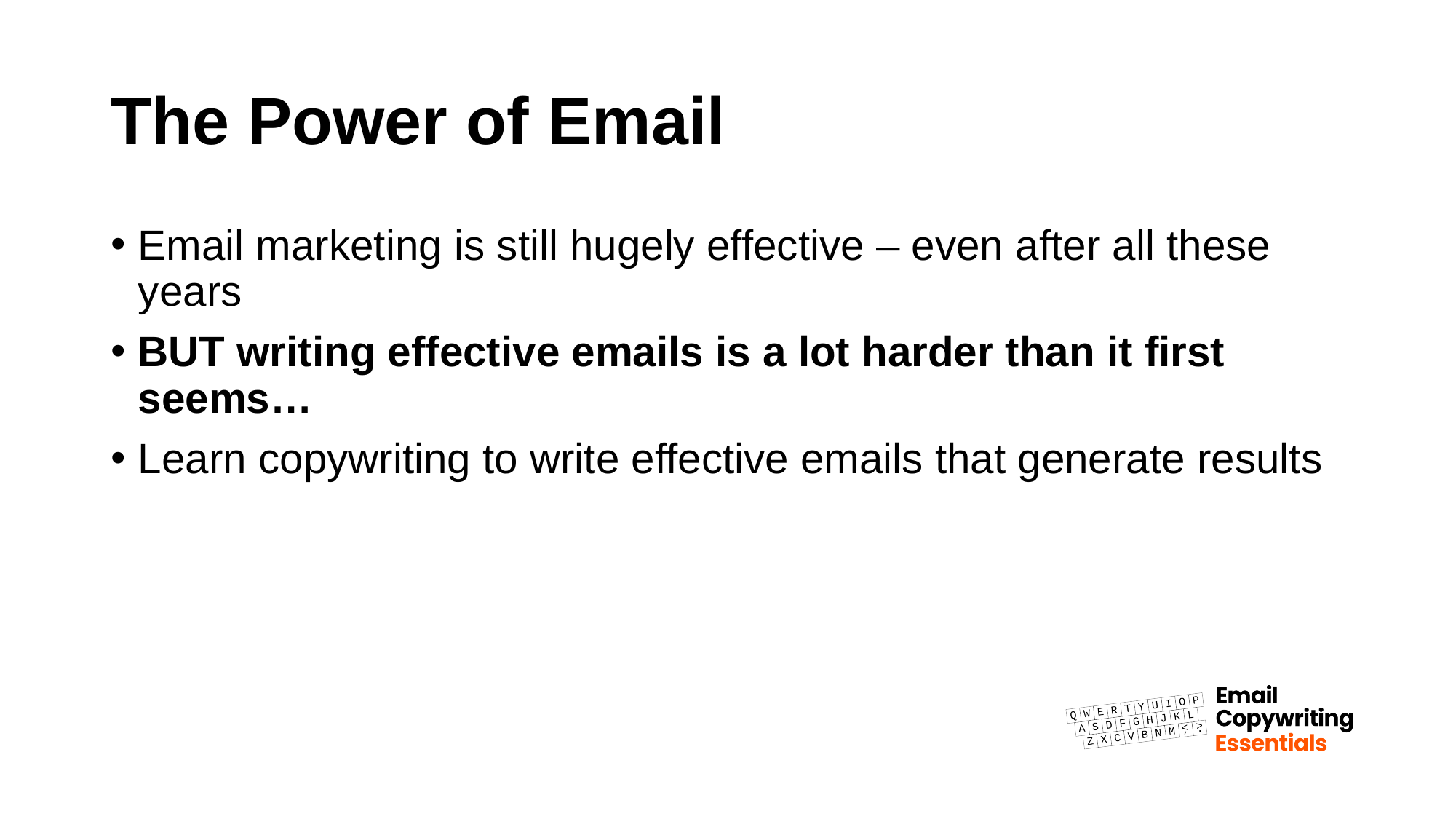

# The Power of Email
Email marketing is still hugely effective – even after all these years
BUT writing effective emails is a lot harder than it first seems…
Learn copywriting to write effective emails that generate results